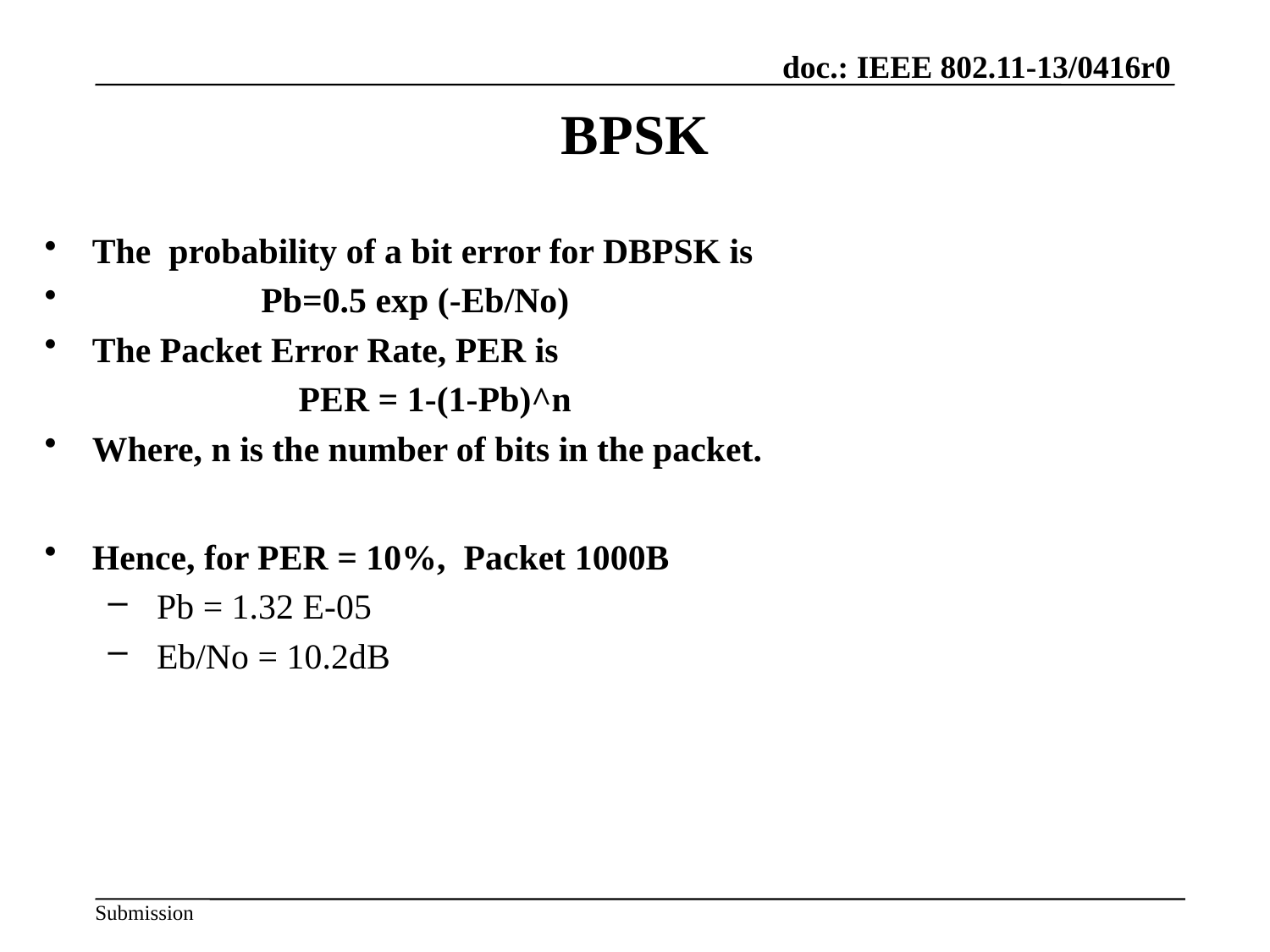

# BPSK
The  probability of a bit error for DBPSK is
                   Pb=0.5 exp (-Eb/No)
The Packet Error Rate, PER is
		PER = 1-(1-Pb)^n
Where, n is the number of bits in the packet.

Hence, for PER = 10%,  Packet 1000B
 Pb = 1.32 E-05
 Eb/No = 10.2dB